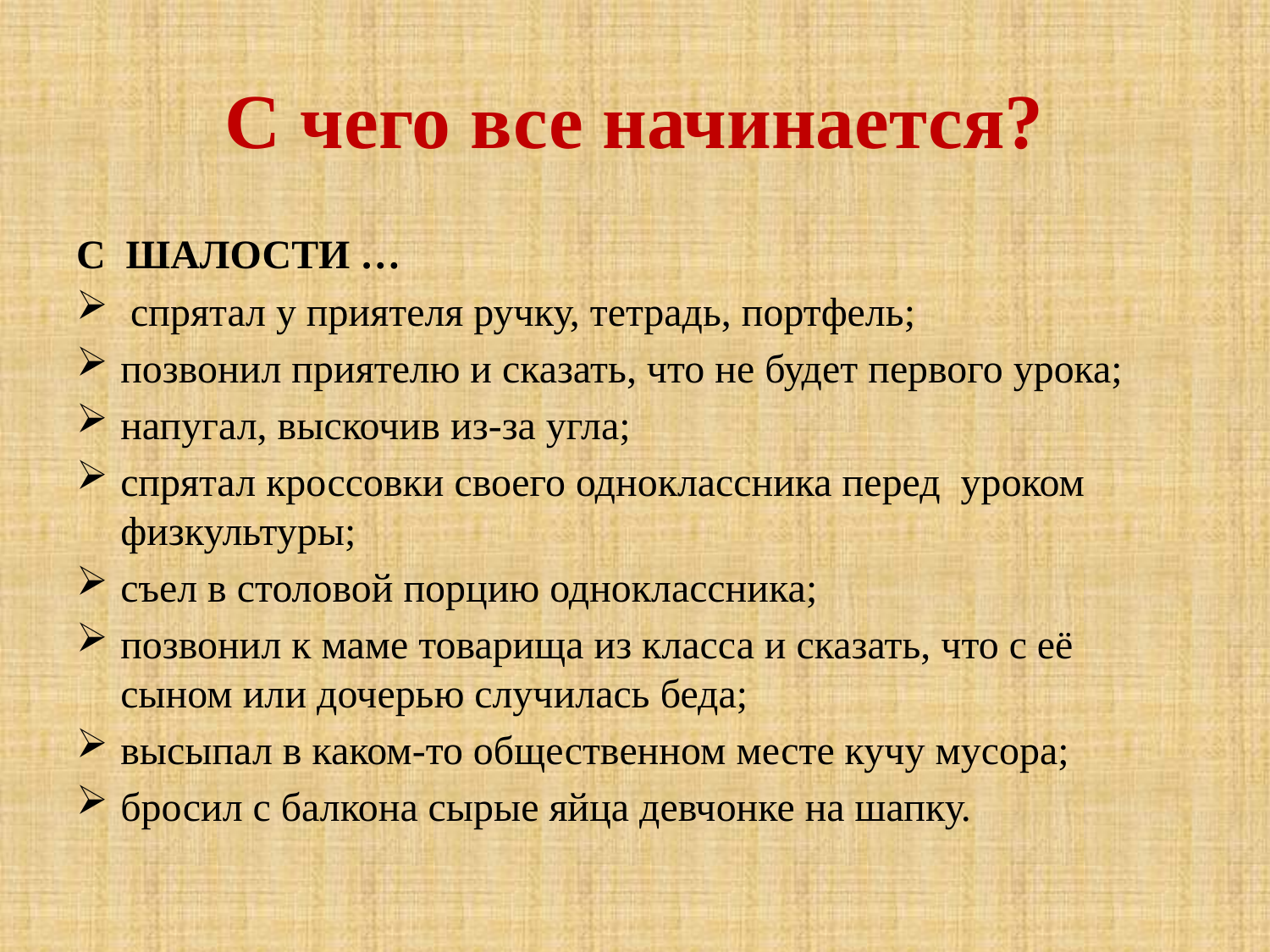

# С чего все начинается?
С  ШАЛОСТИ …
 спрятал у приятеля ручку, тетрадь, портфель;
позвонил приятелю и сказать, что не будет первого урока;
напугал, выскочив из-за угла;
спрятал кроссовки своего одноклассника перед  уроком физкультуры;
съел в столовой порцию одноклассника;
позвонил к маме товарища из класса и сказать, что с её сыном или дочерью случилась беда;
высыпал в каком-то общественном месте кучу мусора;
бросил с балкона сырые яйца девчонке на шапку.